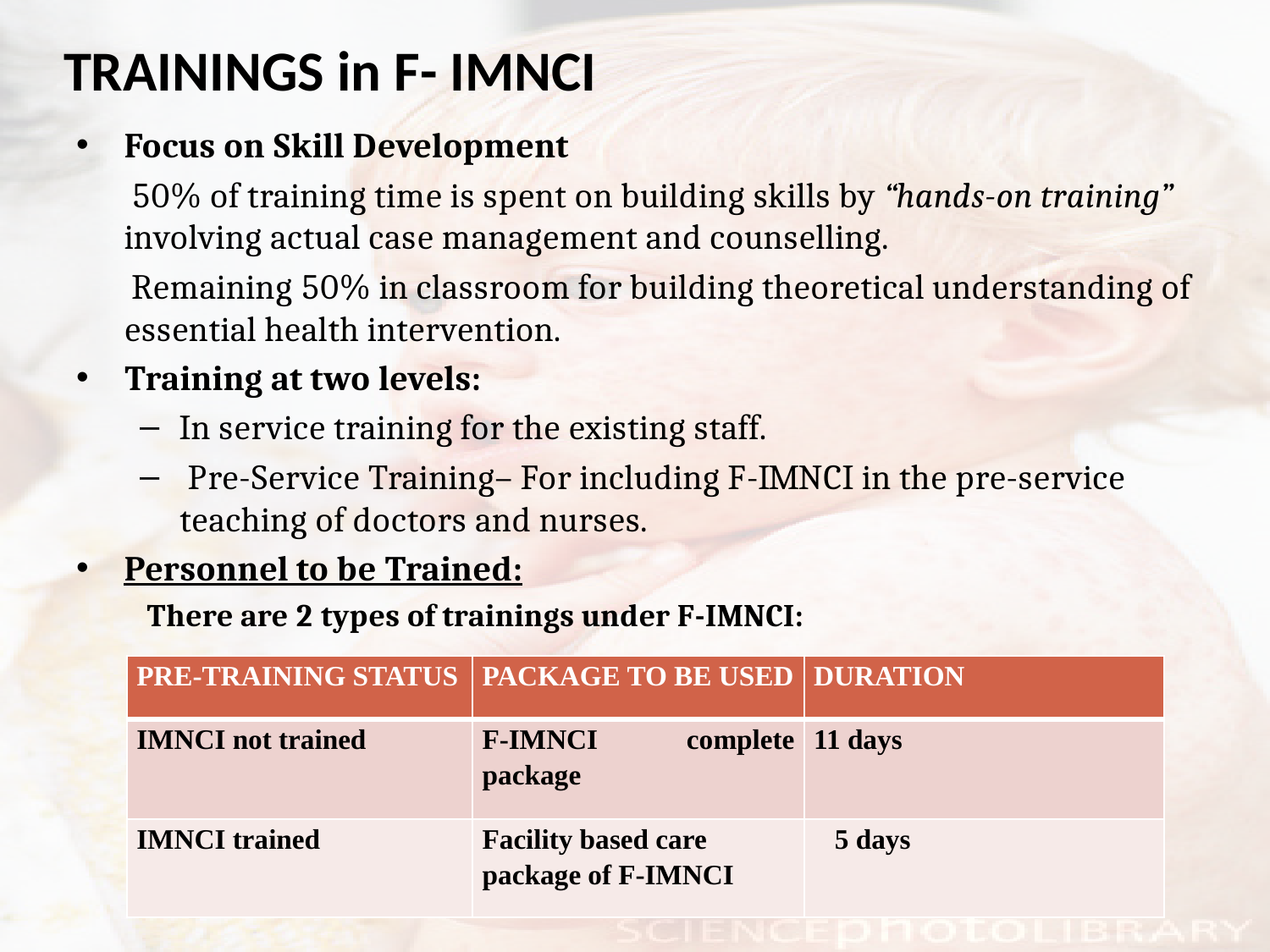

# TRAININGS in F- IMNCI
Focus on Skill Development
       50% of training time is spent on building skills by “hands-on training” involving actual case management and counselling.
       Remaining 50% in classroom for building theoretical understanding of essential health intervention.
Training at two levels:
In service training for the existing staff.
 Pre-Service Training– For including F-IMNCI in the pre-service teaching of doctors and nurses.
Personnel to be Trained:
          There are 2 types of trainings under F-IMNCI:

| PRE-TRAINING STATUS | PACKAGE TO BE USED | DURATION |
| --- | --- | --- |
| IMNCI not trained | F-IMNCI complete package | 11 days |
| IMNCI trained | Facility based care package of F-IMNCI | 5 days |